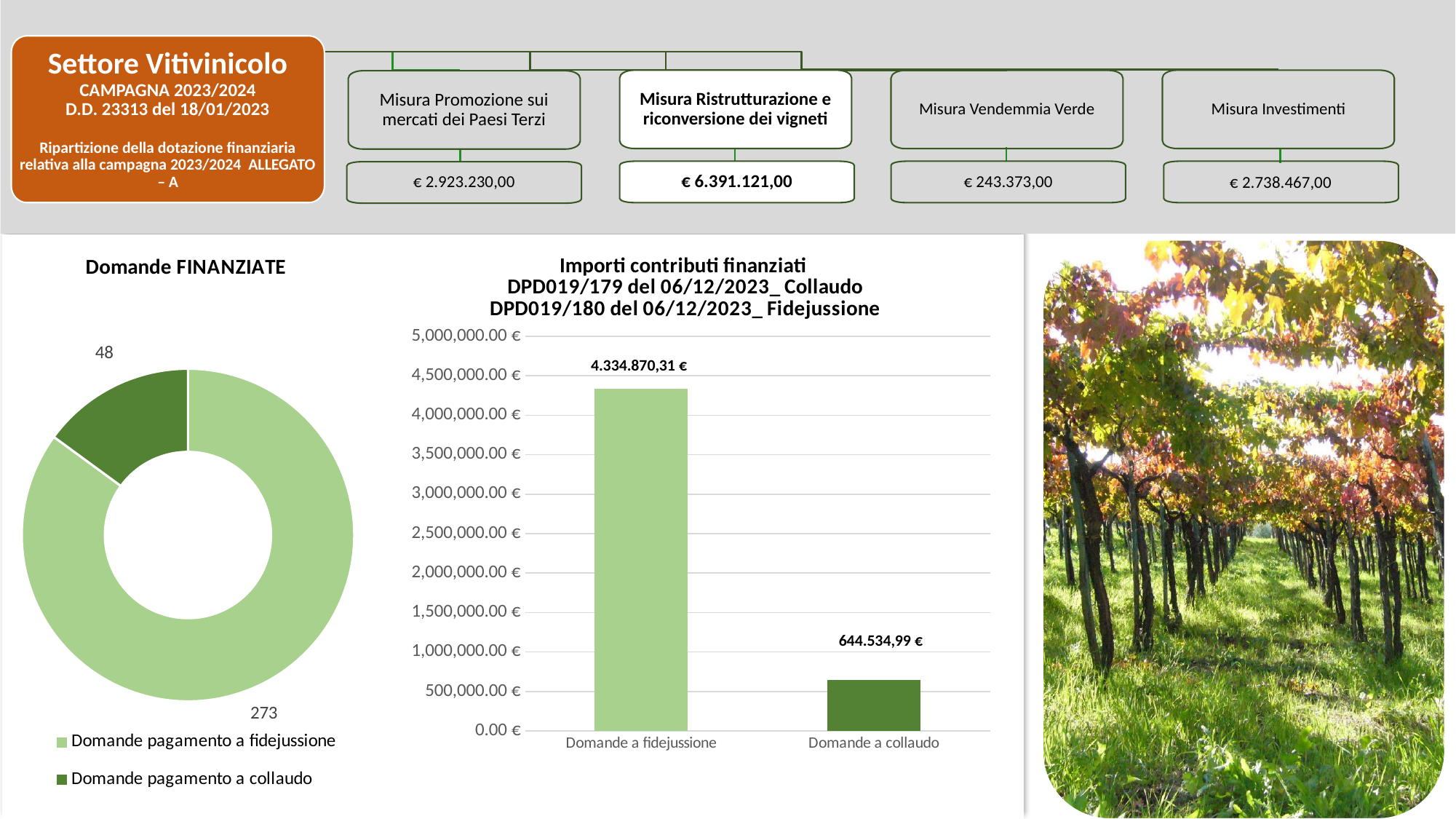

Settore Vitivinicolo
CAMPAGNA 2023/2024
D.D. 23313 del 18/01/2023

Ripartizione della dotazione finanziaria relativa alla campagna 2023/2024  ALLEGATO – A
Misura Ristrutturazione e riconversione dei vigneti
Misura Investimenti
Misura Vendemmia Verde
Misura Promozione sui mercati dei Paesi Terzi
€ 6.391.121,00
€ 243.373,00

€ 2.738.467,00
€ 2.923.230,00

### Chart: Importi contributi finanziati
DPD019/179 del 06/12/2023_ Collaudo
DPD019/180 del 06/12/2023_ Fidejussione

| Category | Distribuzione somme  |
|---|---|
| Domande a fidejussione | 4334870.31 |
| Domande a collaudo | 644534.99 |

### Chart: Domande FINANZIATE

| Category | Domande pervenute 2021/2022 |
|---|---|
| Domande pagamento a fidejussione | 273.0 |
| Domande pagamento a collaudo | 48.0 |

4.334.870,31 €
644.534,99 €